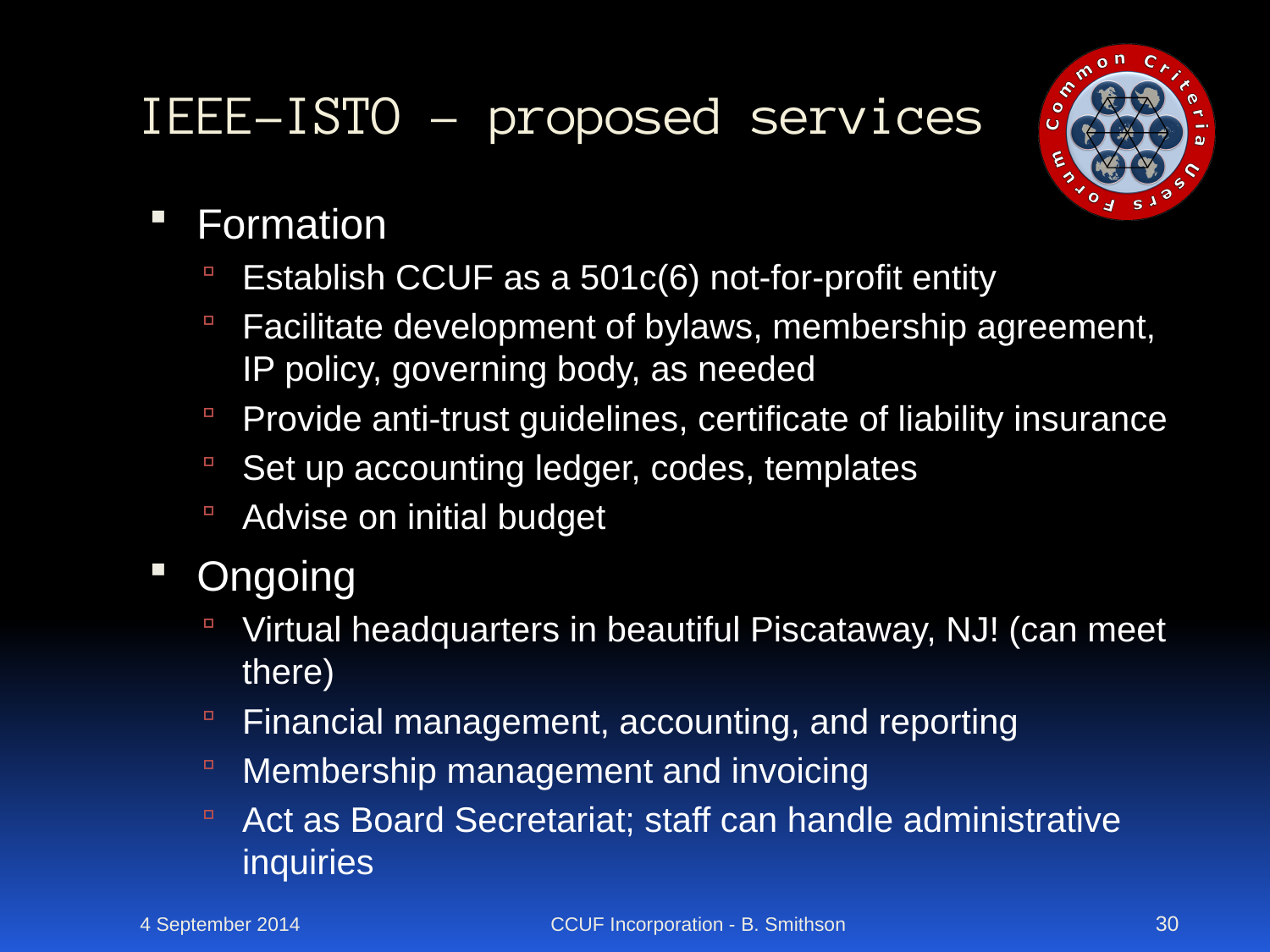

# IEEE-ISTO – proposed services
Formation
Establish CCUF as a 501c(6) not-for-profit entity
Facilitate development of bylaws, membership agreement, IP policy, governing body, as needed
Provide anti-trust guidelines, certificate of liability insurance
Set up accounting ledger, codes, templates
Advise on initial budget
Ongoing
Virtual headquarters in beautiful Piscataway, NJ! (can meet there)
Financial management, accounting, and reporting
Membership management and invoicing
Act as Board Secretariat; staff can handle administrative inquiries
4 September 2014
CCUF Incorporation - B. Smithson
30